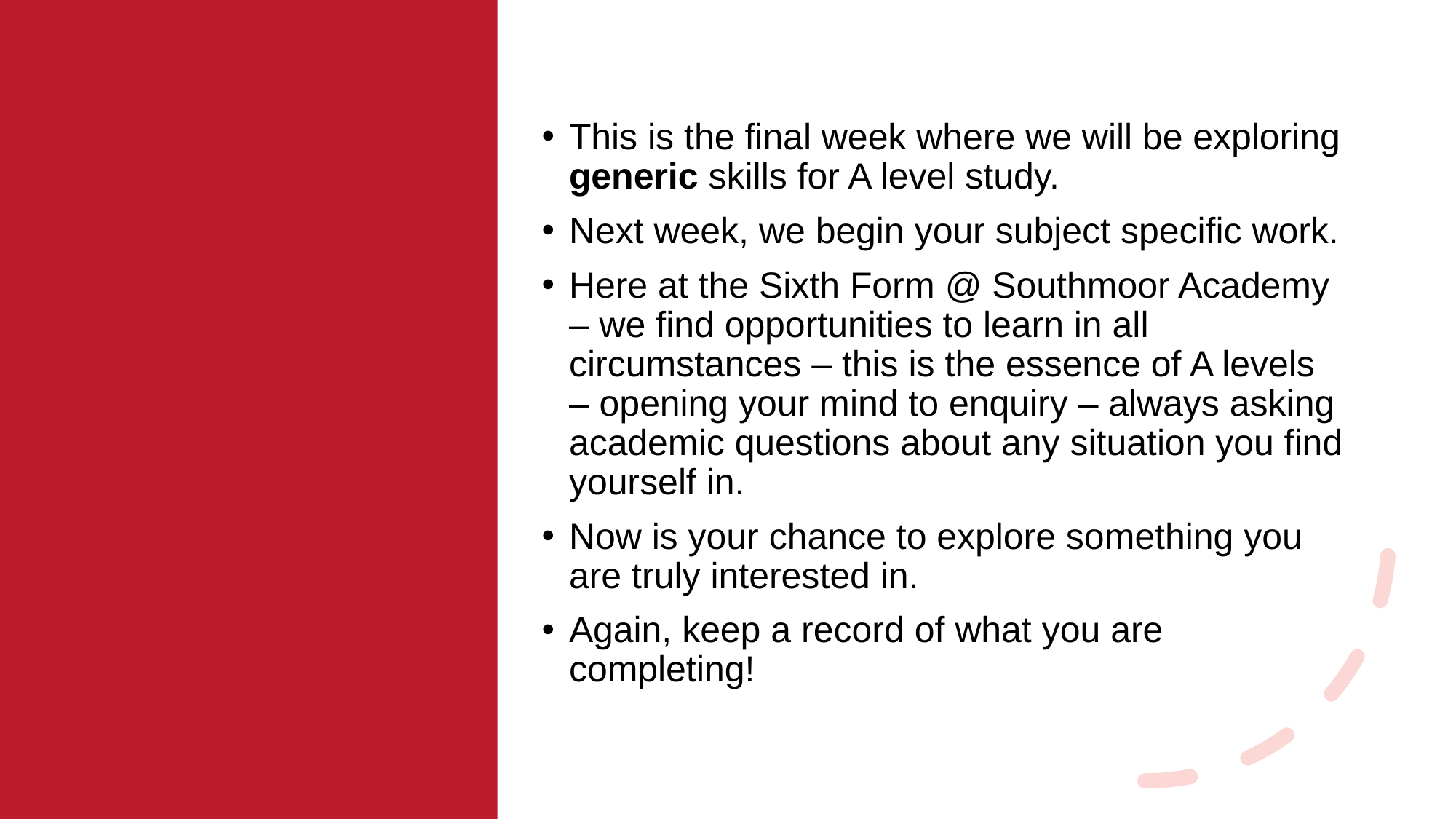

This is the final week where we will be exploring generic skills for A level study.
Next week, we begin your subject specific work.
Here at the Sixth Form @ Southmoor Academy – we find opportunities to learn in all circumstances – this is the essence of A levels – opening your mind to enquiry – always asking academic questions about any situation you find yourself in.
Now is your chance to explore something you are truly interested in.
Again, keep a record of what you are completing!